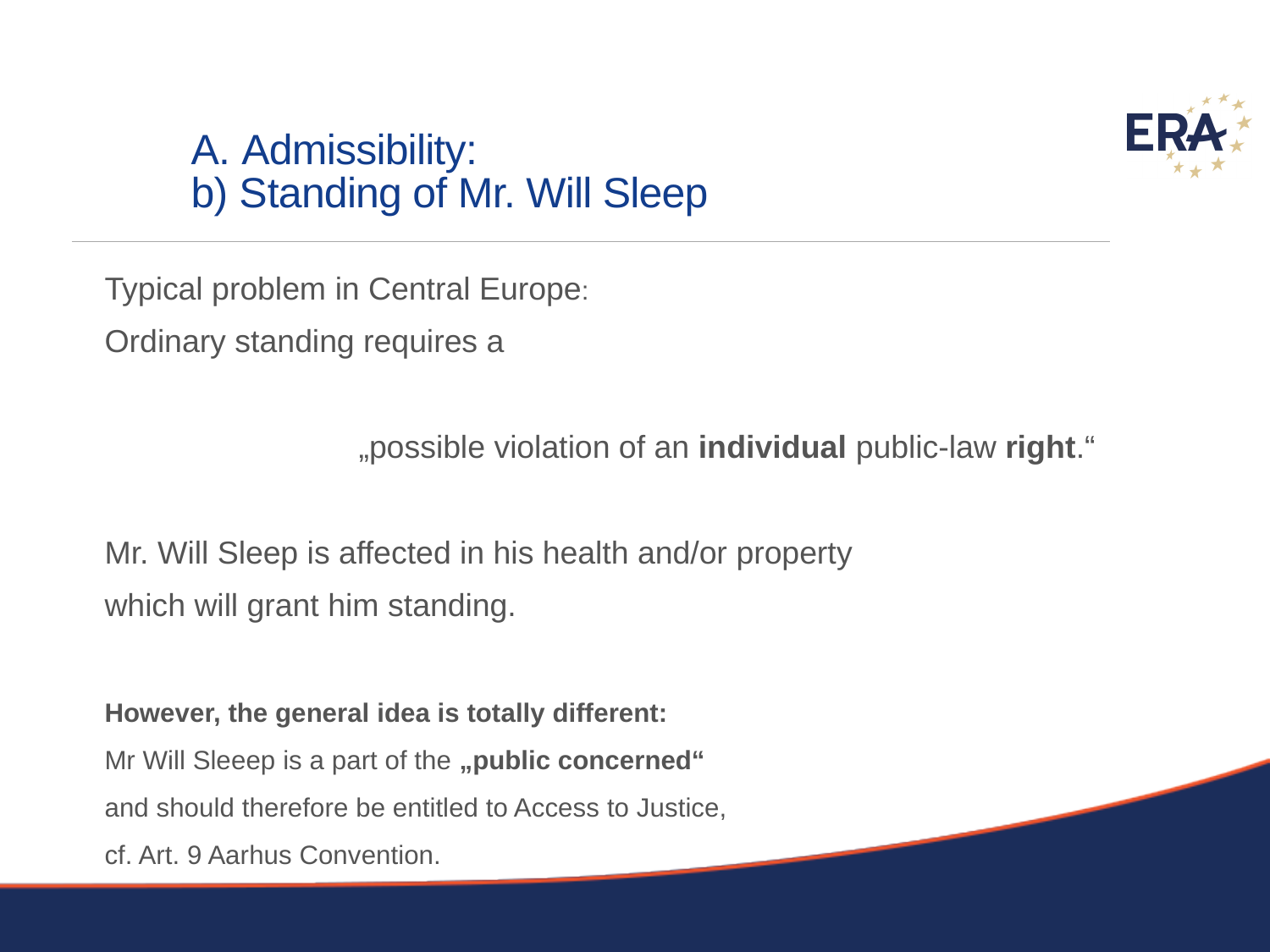

# A. Admissibility: b) Standing of Mr. Will Sleep
	Typical problem in Central Europe:
	Ordinary standing requires a

			„possible violation of an individual public-law right.“

	Mr. Will Sleep is affected in his health and/or property
	which will grant him standing.

	However, the general idea is totally different:
	Mr Will Sleeep is a part of the „public concerned“
	and should therefore be entitled to Access to Justice,
	cf. Art. 9 Aarhus Convention.